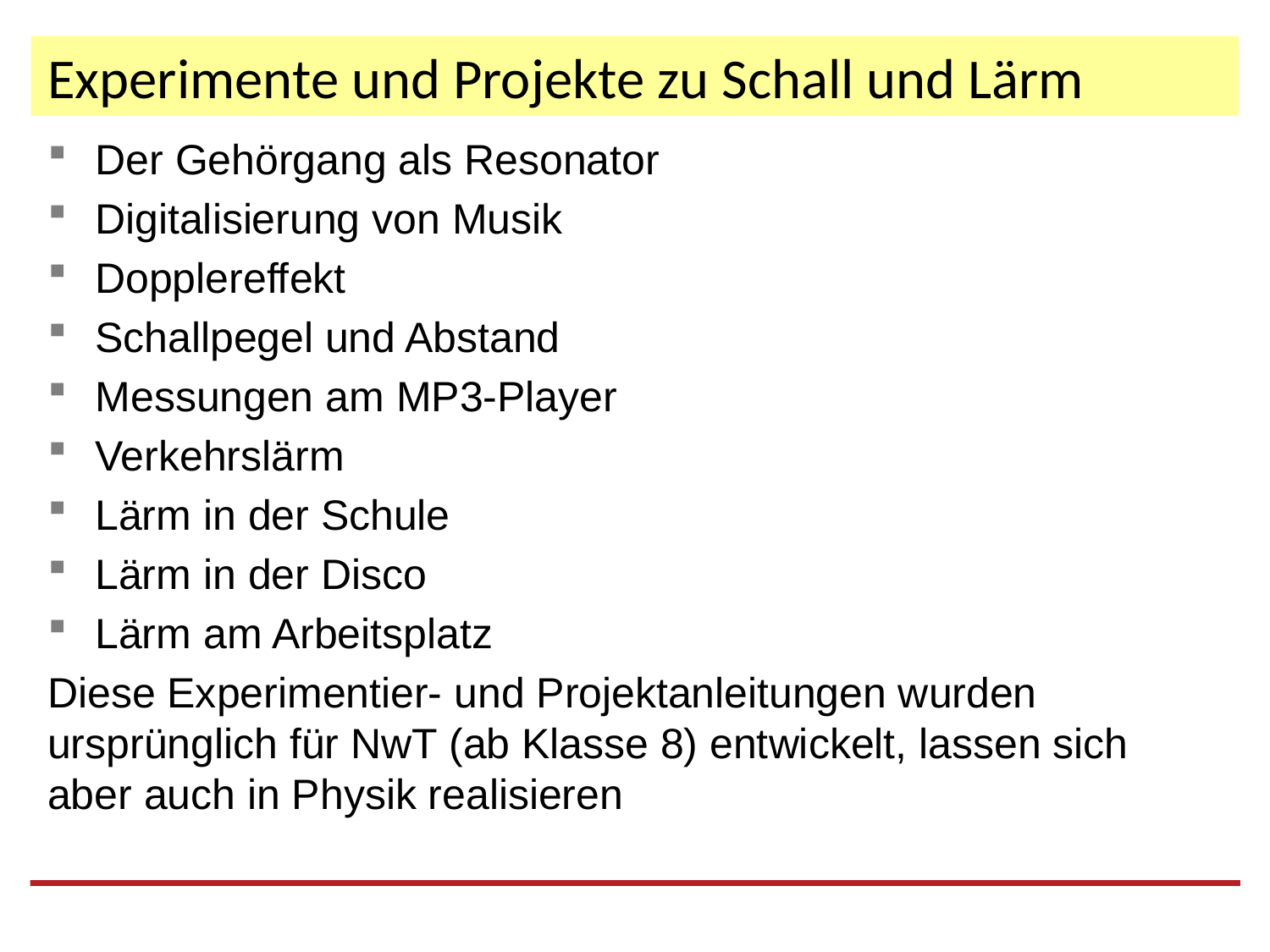

# Experimente und Projekte zu Schall und Lärm
Der Gehörgang als Resonator
Digitalisierung von Musik
Dopplereffekt
Schallpegel und Abstand
Messungen am MP3-Player
Verkehrslärm
Lärm in der Schule
Lärm in der Disco
Lärm am Arbeitsplatz
Diese Experimentier- und Projektanleitungen wurden ursprünglich für NwT (ab Klasse 8) entwickelt, lassen sich aber auch in Physik realisieren